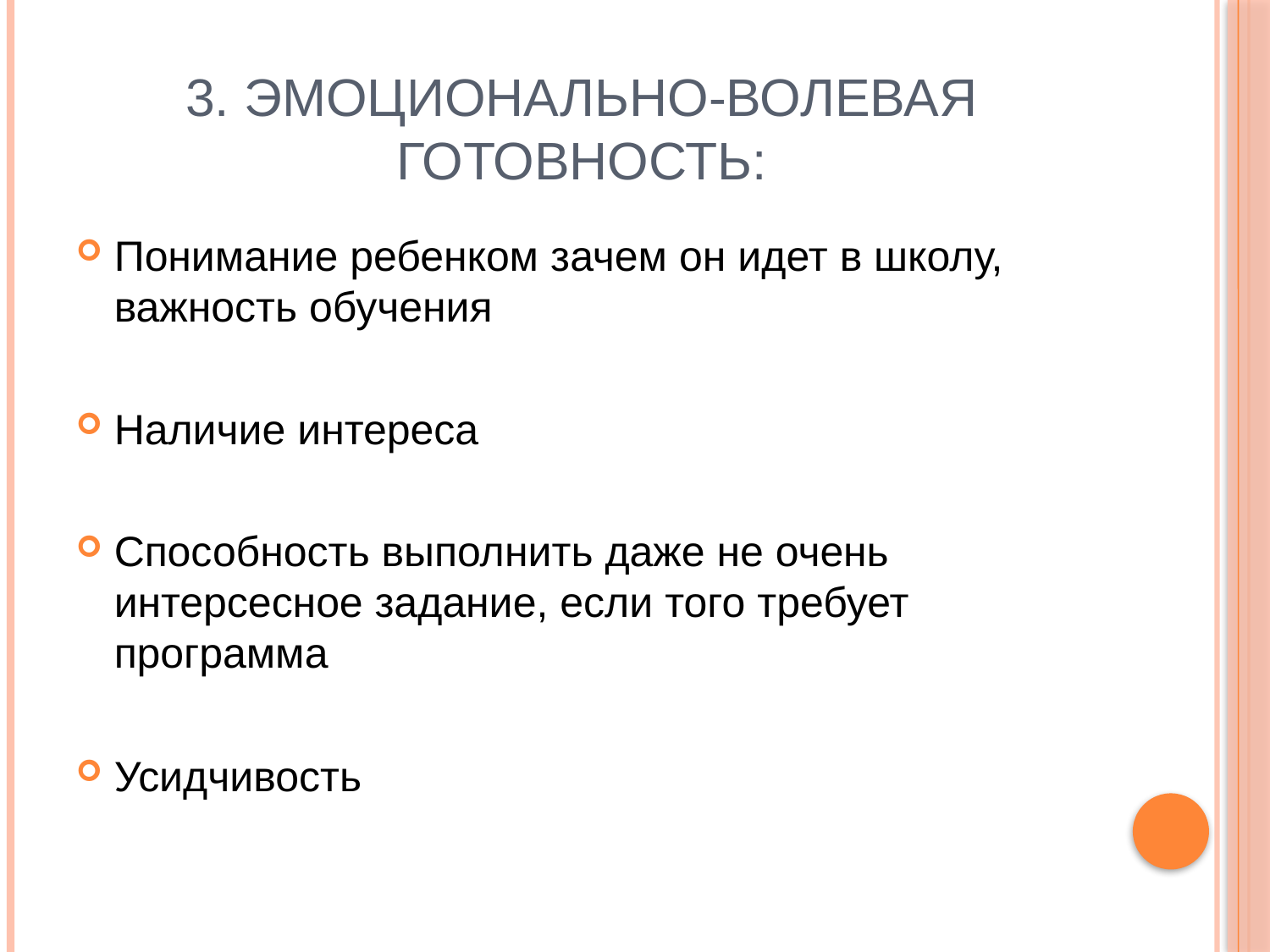

# 3. Эмоционально-волевая готовность:
Понимание ребенком зачем он идет в школу, важность обучения

Наличие интереса

Способность выполнить даже не очень интерсесное задание, если того требует программа

Усидчивость